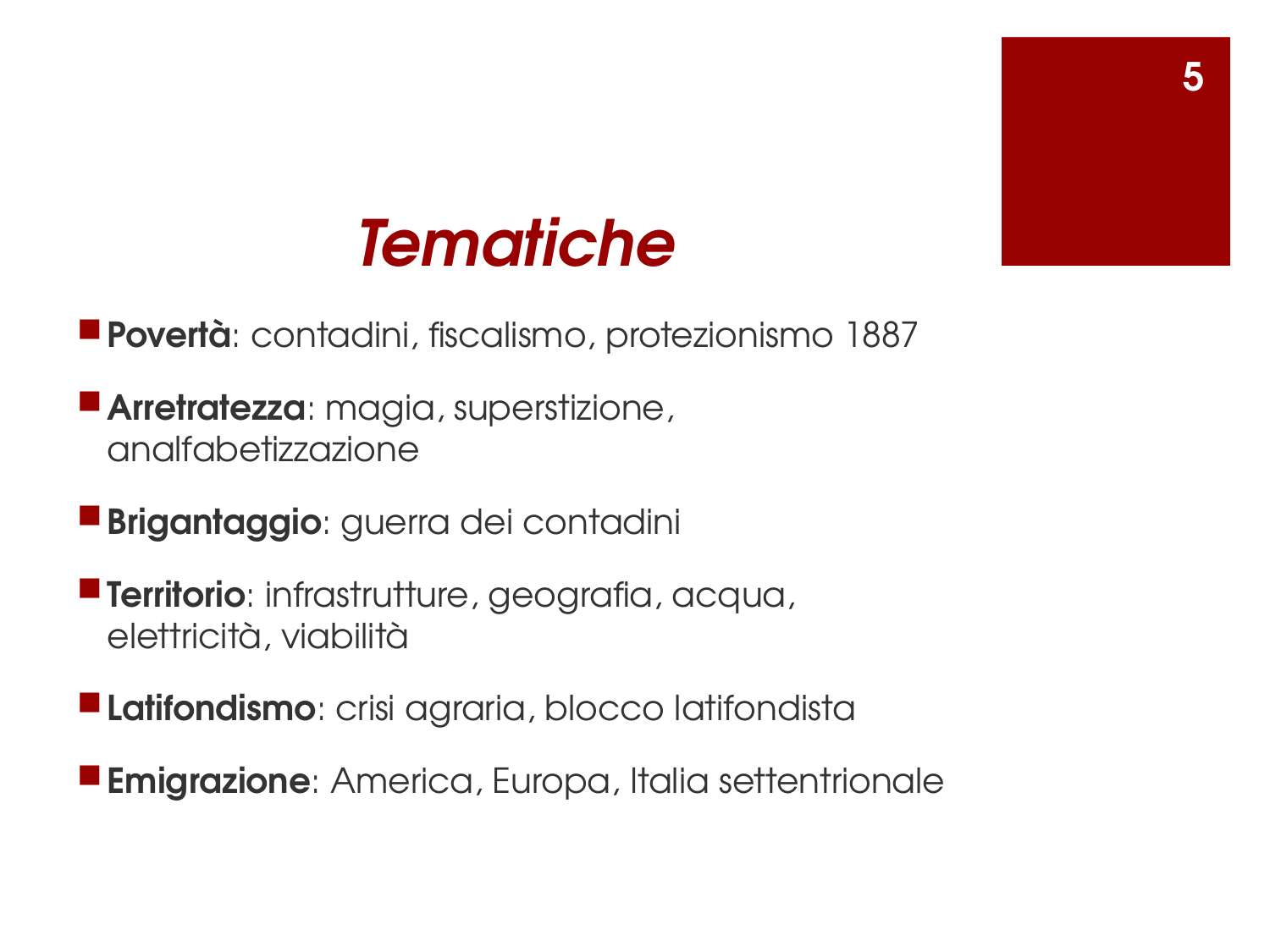

5
# Tematiche
Povertà: contadini, fiscalismo, protezionismo 1887
Arretratezza: magia, superstizione, analfabetizzazione
Brigantaggio: guerra dei contadini
Territorio: infrastrutture, geografia, acqua, elettricità, viabilità
Latifondismo: crisi agraria, blocco latifondista
Emigrazione: America, Europa, Italia settentrionale